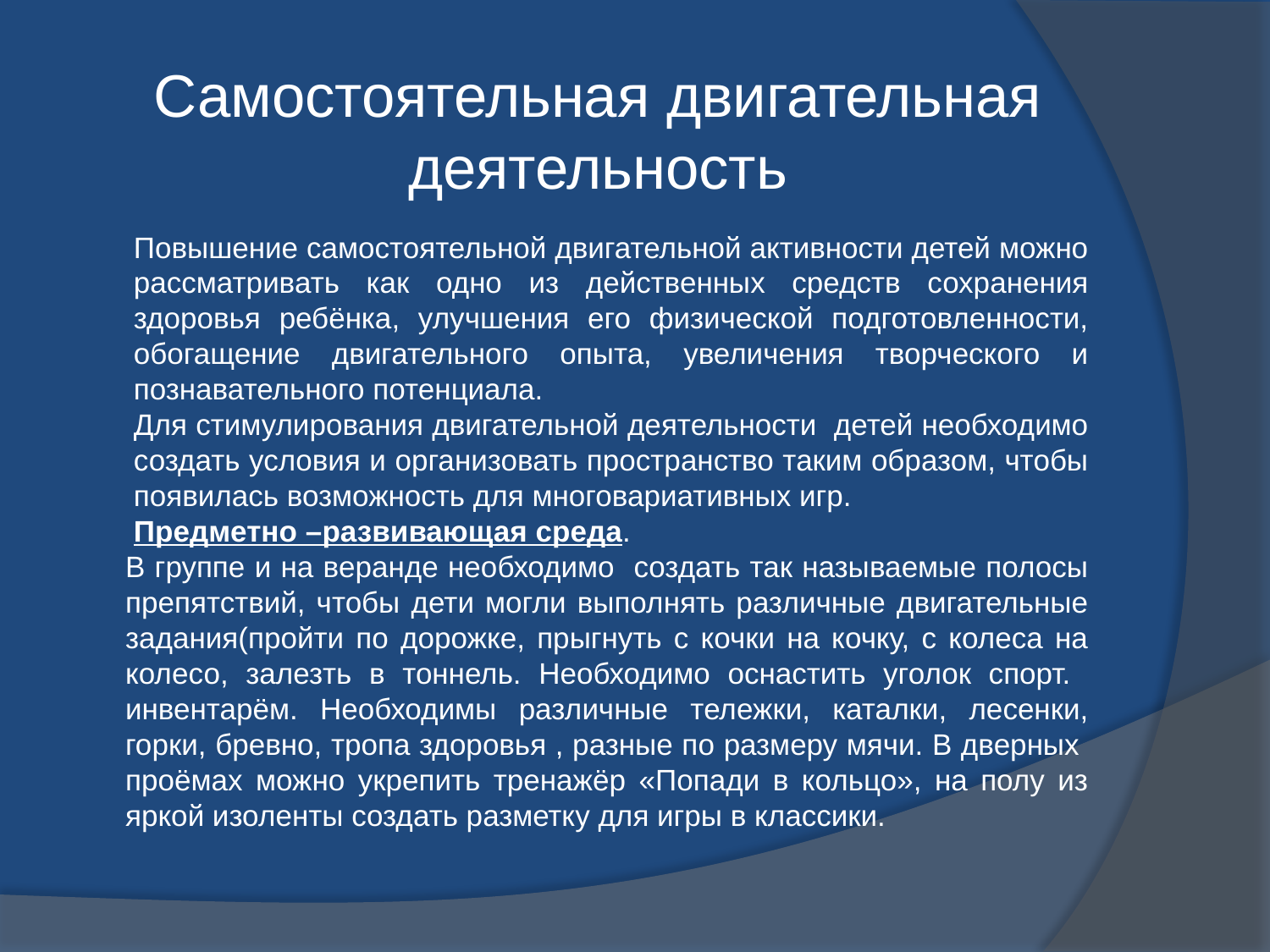

# Самостоятельная двигательная деятельность
Повышение самостоятельной двигательной активности детей можно рассматривать как одно из действенных средств сохранения здоровья ребёнка, улучшения его физической подготовленности, обогащение двигательного опыта, увеличения творческого и познавательного потенциала.
Для стимулирования двигательной деятельности  детей необходимо создать условия и организовать пространство таким образом, чтобы появилась возможность для многовариативных игр.
Предметно –развивающая среда.
В группе и на веранде необходимо  создать так называемые полосы препятствий, чтобы дети могли выполнять различные двигательные задания(пройти по дорожке, прыгнуть с кочки на кочку, с колеса на колесо, залезть в тоннель. Необходимо оснастить уголок спорт.  инвентарём. Необходимы различные тележки, каталки, лесенки, горки, бревно, тропа здоровья , разные по размеру мячи. В дверных  проёмах можно укрепить тренажёр «Попади в кольцо», на полу из яркой изоленты создать разметку для игры в классики.